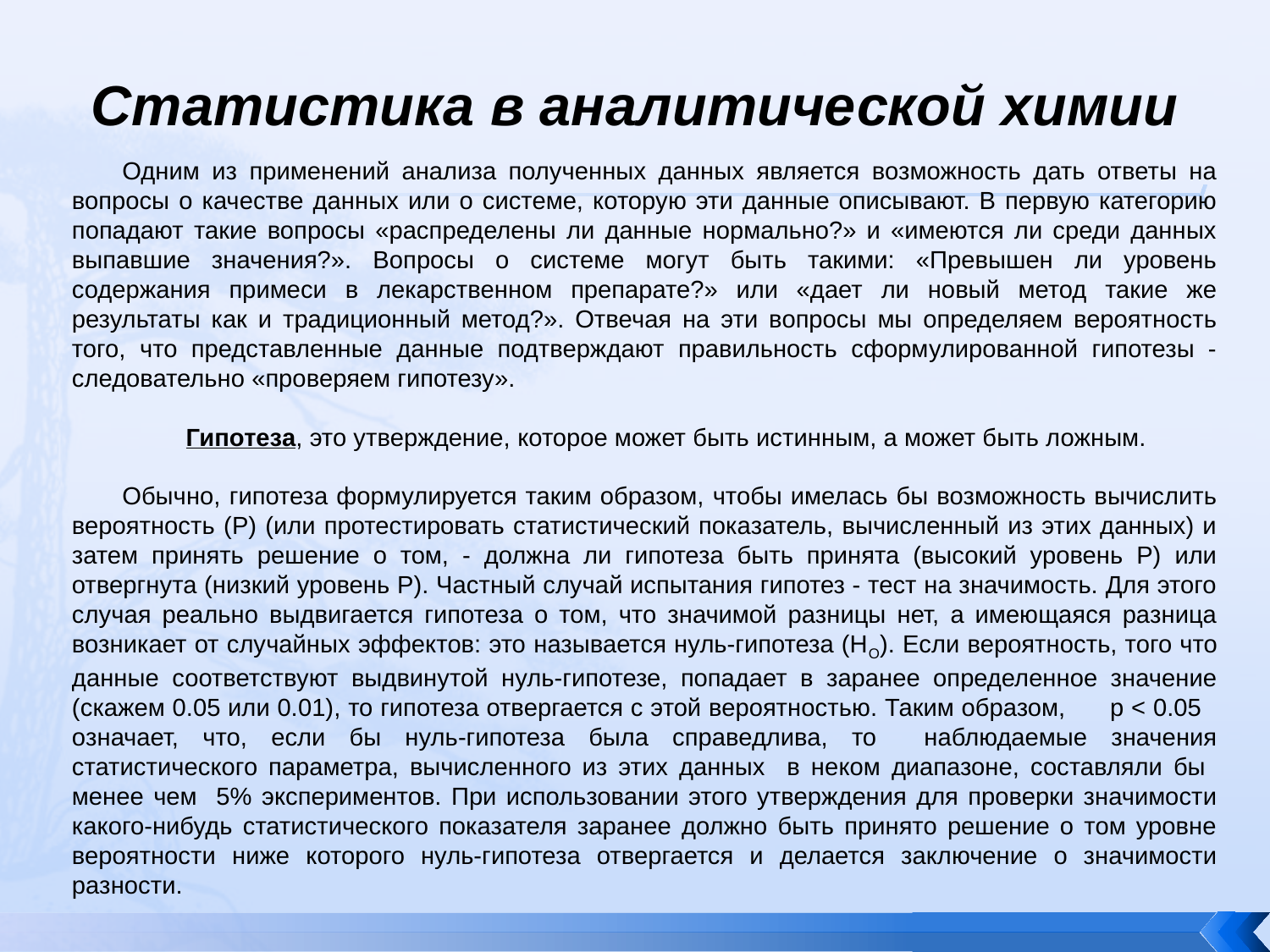

# Статистика в аналитической химии
Одним из применений анализа полученных данных является возможность дать ответы на вопросы о качестве данных или о системе, которую эти данные описывают. В первую категорию попадают такие вопросы «распределены ли данные нормально?» и «имеются ли среди данных выпавшие значения?». Вопросы о системе могут быть такими: «Превышен ли уровень содержания примеси в лекарственном препарате?» или «дает ли новый метод такие же результаты как и традиционный метод?». Отвечая на эти вопросы мы определяем вероятность того, что представленные данные подтверждают правильность сформулированной гипотезы - следовательно «проверяем гипотезу».

Гипотеза, это утверждение, которое может быть истинным, а может быть ложным.

Обычно, гипотеза формулируется таким образом, чтобы имелась бы возможность вычислить вероятность (Р) (или протестировать статистический показатель, вычисленный из этих данных) и затем принять решение о том, - должна ли гипотеза быть принята (высокий уровень Р) или отвергнута (низкий уровень Р). Частный случай испытания гипотез - тест на значимость. Для этого случая реально выдвигается гипотеза о том, что значимой разницы нет, а имеющаяся разница возникает от случайных эффектов: это называется нуль-гипотеза (НО). Если вероятность, того что данные соответствуют выдвинутой нуль-гипотезе, попадает в заранее определенное значение (скажем 0.05 или 0.01), то гипотеза отвергается с этой вероятностью. Таким образом,      р < 0.05   означает, что, если бы нуль-гипотеза была справедлива, то  наблюдаемые значения статистического параметра, вычисленного из этих данных  в неком диапазоне, составляли бы  менее чем  5% экспериментов. При использовании этого утверждения для проверки значимости какого-нибудь статистического показателя заранее должно быть принято решение о том уровне вероятности ниже которого нуль-гипотеза отвергается и делается заключение о значимости разности.